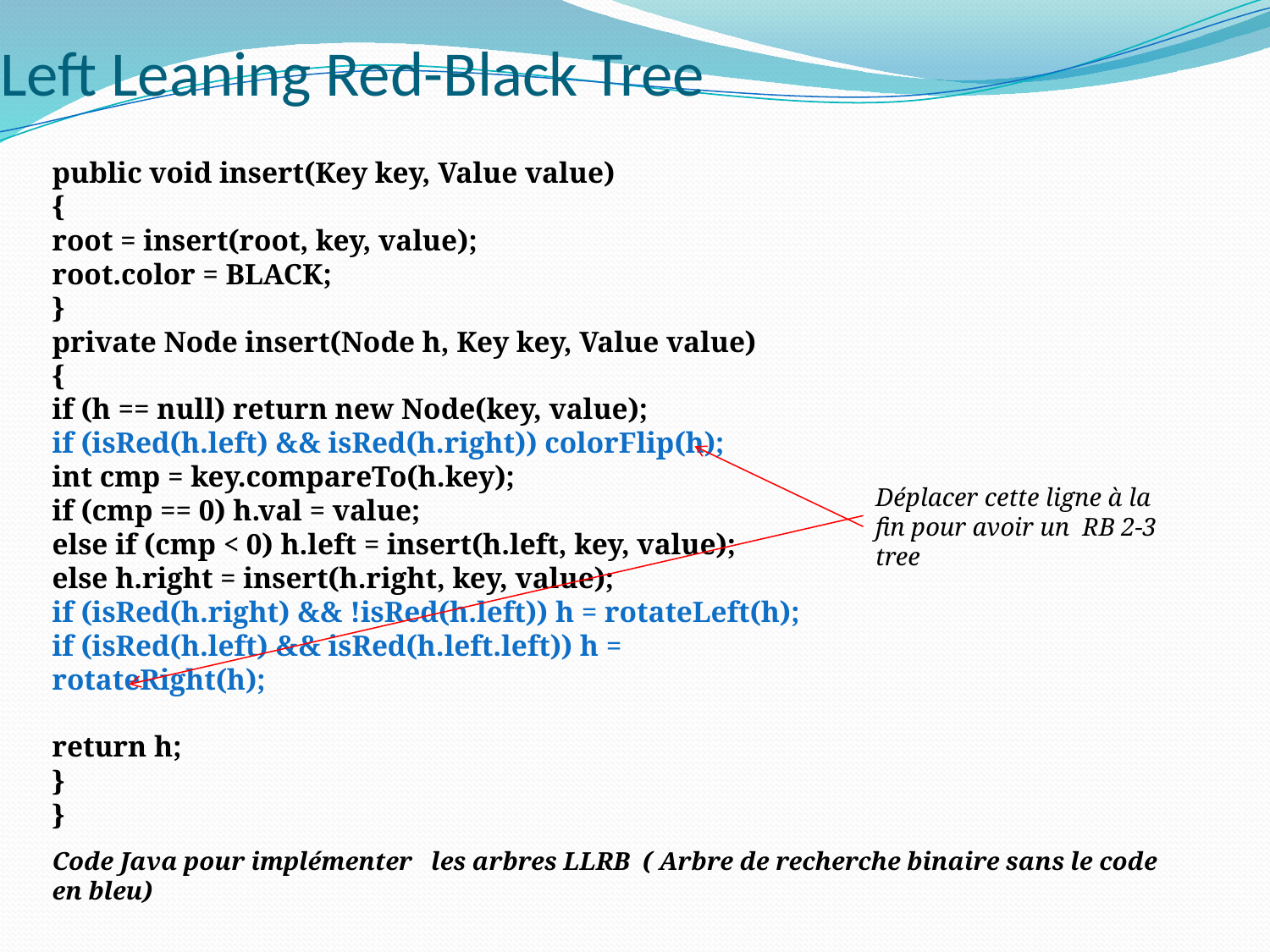

# Left Leaning Red-Black Tree
public void insert(Key key, Value value)
{
root = insert(root, key, value);
root.color = BLACK;
}
private Node insert(Node h, Key key, Value value)
{
if (h == null) return new Node(key, value);
if (isRed(h.left) && isRed(h.right)) colorFlip(h);
int cmp = key.compareTo(h.key);
if (cmp == 0) h.val = value;
else if (cmp < 0) h.left = insert(h.left, key, value);
else h.right = insert(h.right, key, value);
if (isRed(h.right) && !isRed(h.left)) h = rotateLeft(h);
if (isRed(h.left) && isRed(h.left.left)) h = rotateRight(h);

return h;
}
}
Déplacer cette ligne à la fin pour avoir un  RB 2-3 tree
Code Java pour implémenter   les arbres LLRB  ( Arbre de recherche binaire sans le code en bleu)